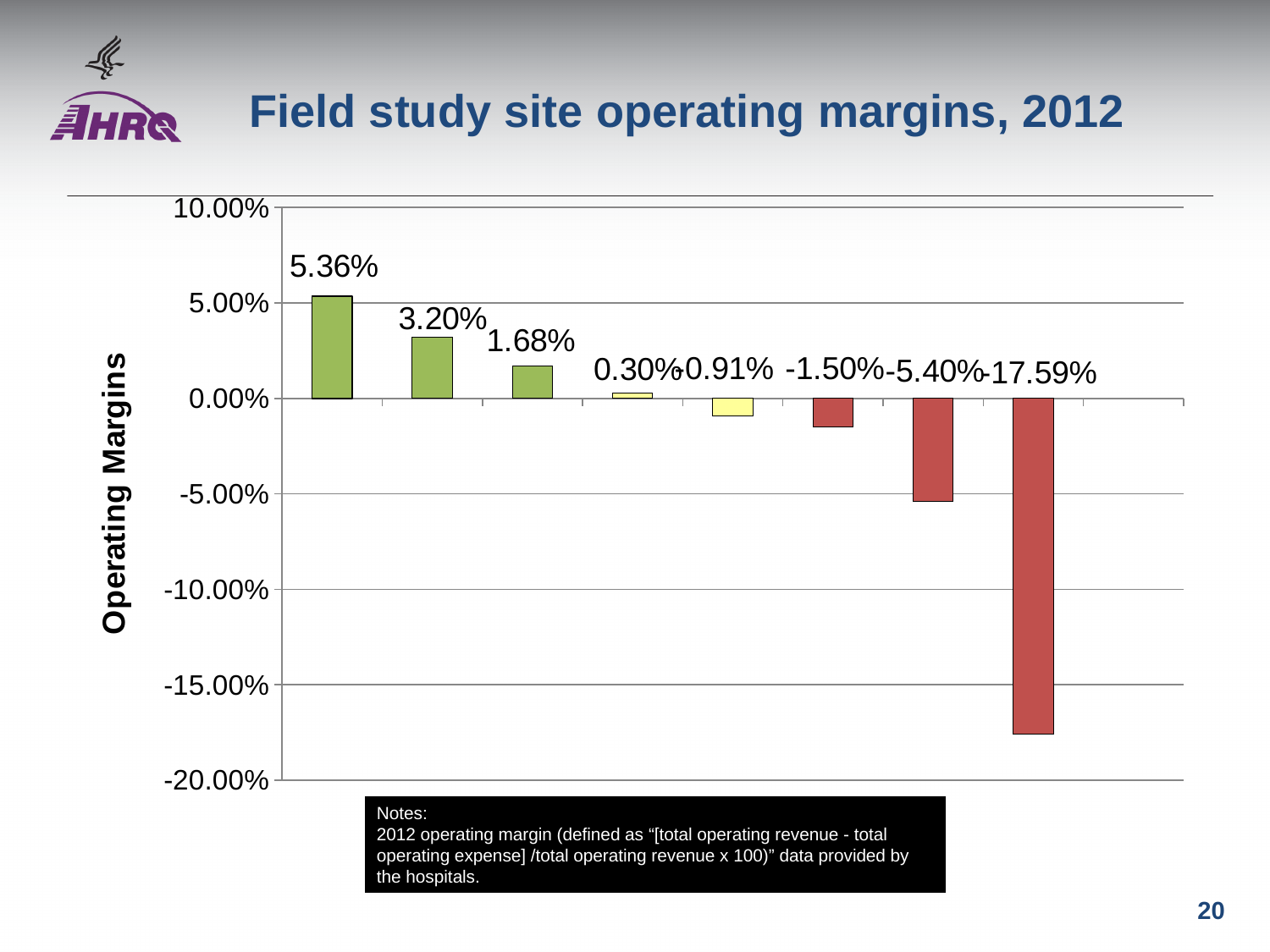

# Field study site operating margins, 2012

### Chart

| Category | Column1 |
|---|---|
| Site H | 0.0536 |
| Site E | 0.032 |
| Site G | 0.0168 |
| Site F  | 0.003 |
| Site C | -0.0091 |
| Site B | -0.015 |
| Site D | -0.054 |
| Site A  | -0.1759 |
Notes:
2012 operating margin (defined as “[total operating revenue - total operating expense] /total operating revenue x 100)” data provided by the hospitals.
20